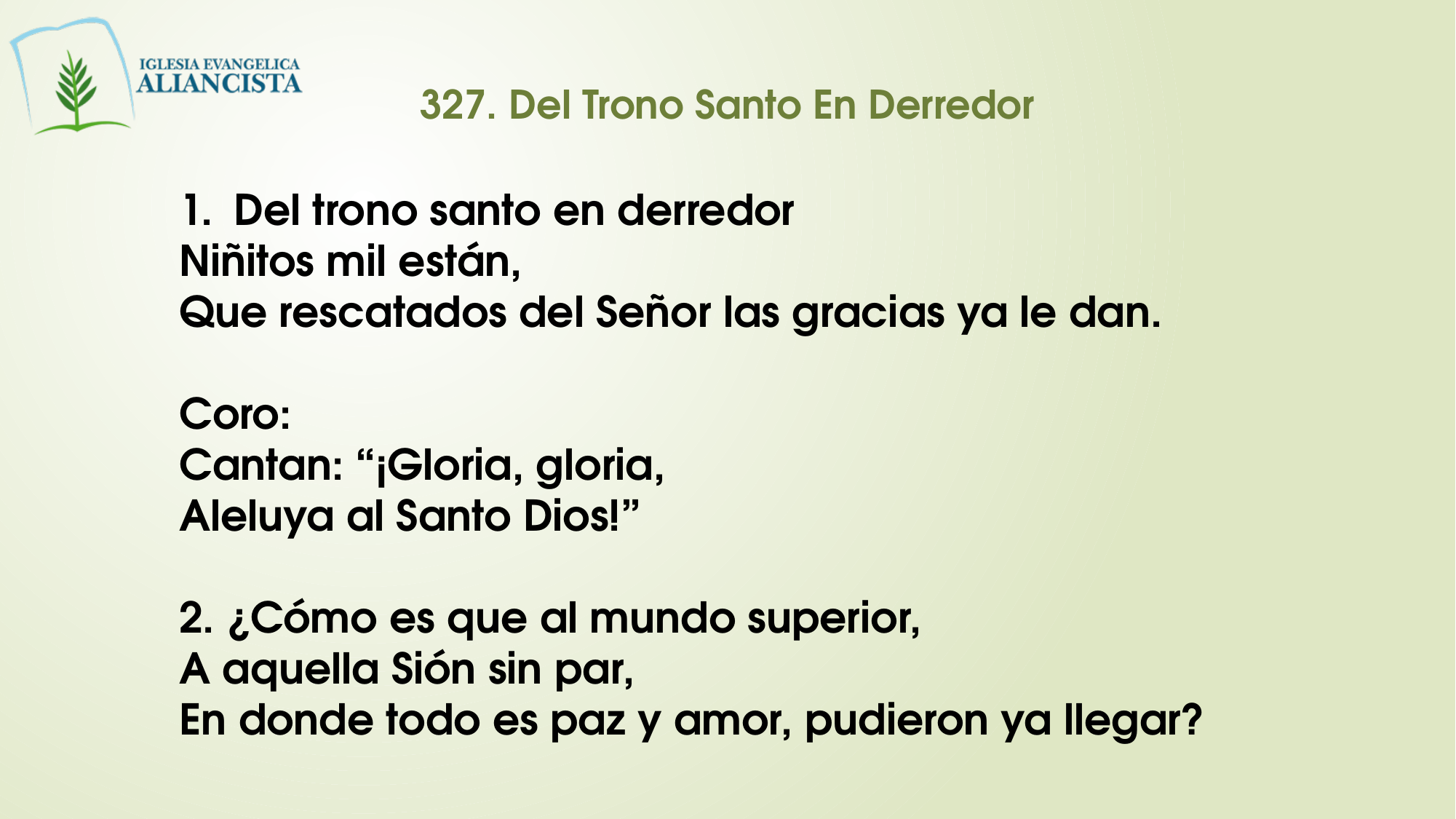

327. Del Trono Santo En Derredor
Del trono santo en derredor
Niñitos mil están,
Que rescatados del Señor las gracias ya le dan.

Coro:
Cantan: “¡Gloria, gloria,
Aleluya al Santo Dios!”

2. ¿Cómo es que al mundo superior,
A aquella Sión sin par,
En donde todo es paz y amor, pudieron ya llegar?